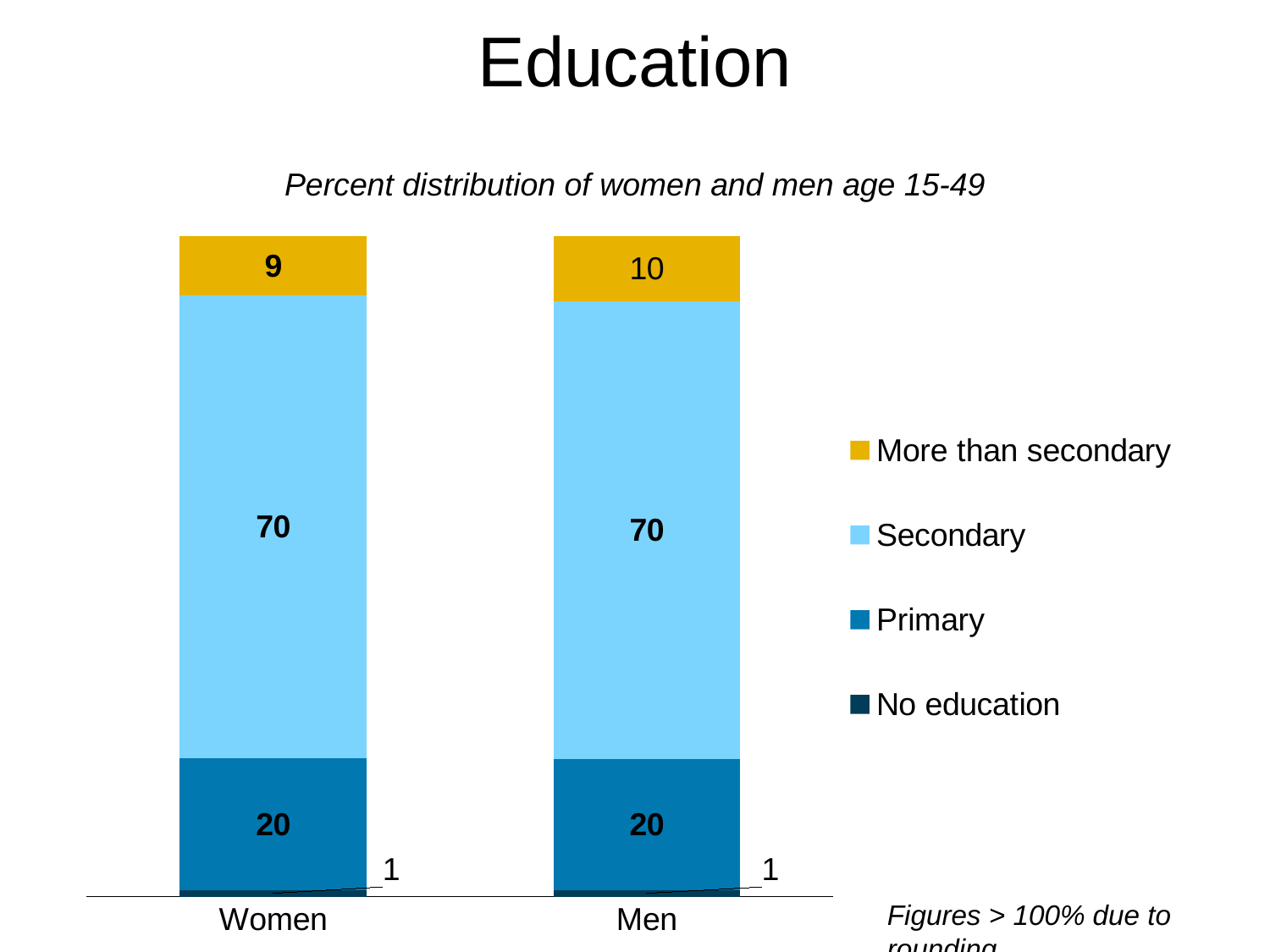

# Education
Percent distribution of women and men age 15-49

### Chart

| Category | No education | Primary | Secondary | More than secondary |
|---|---|---|---|---|
| Women | 1.0 | 20.0 | 70.0 | 9.0 |
| Men | 1.0 | 20.0 | 70.0 | 10.0 |
Figures > 100% due to rounding.